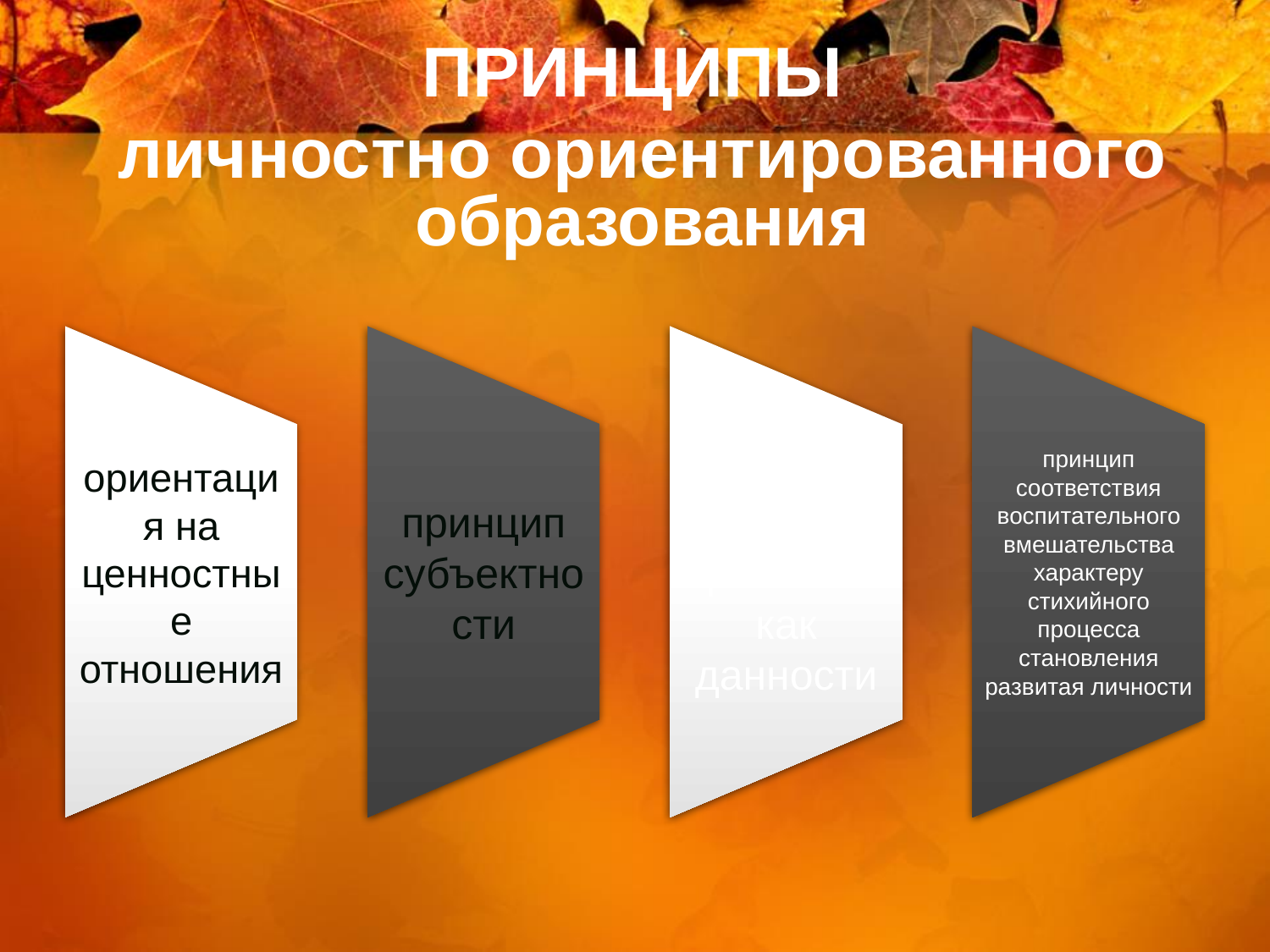

ПРИНЦИПЫ
личностно ориентированного образования
ориентация на ценностные отношения
принцип субъектности
принцип принятия ребенка как данности
принцип соответствия воспитательного вмешательства характеру стихийного процесса становления развитая лич­ности